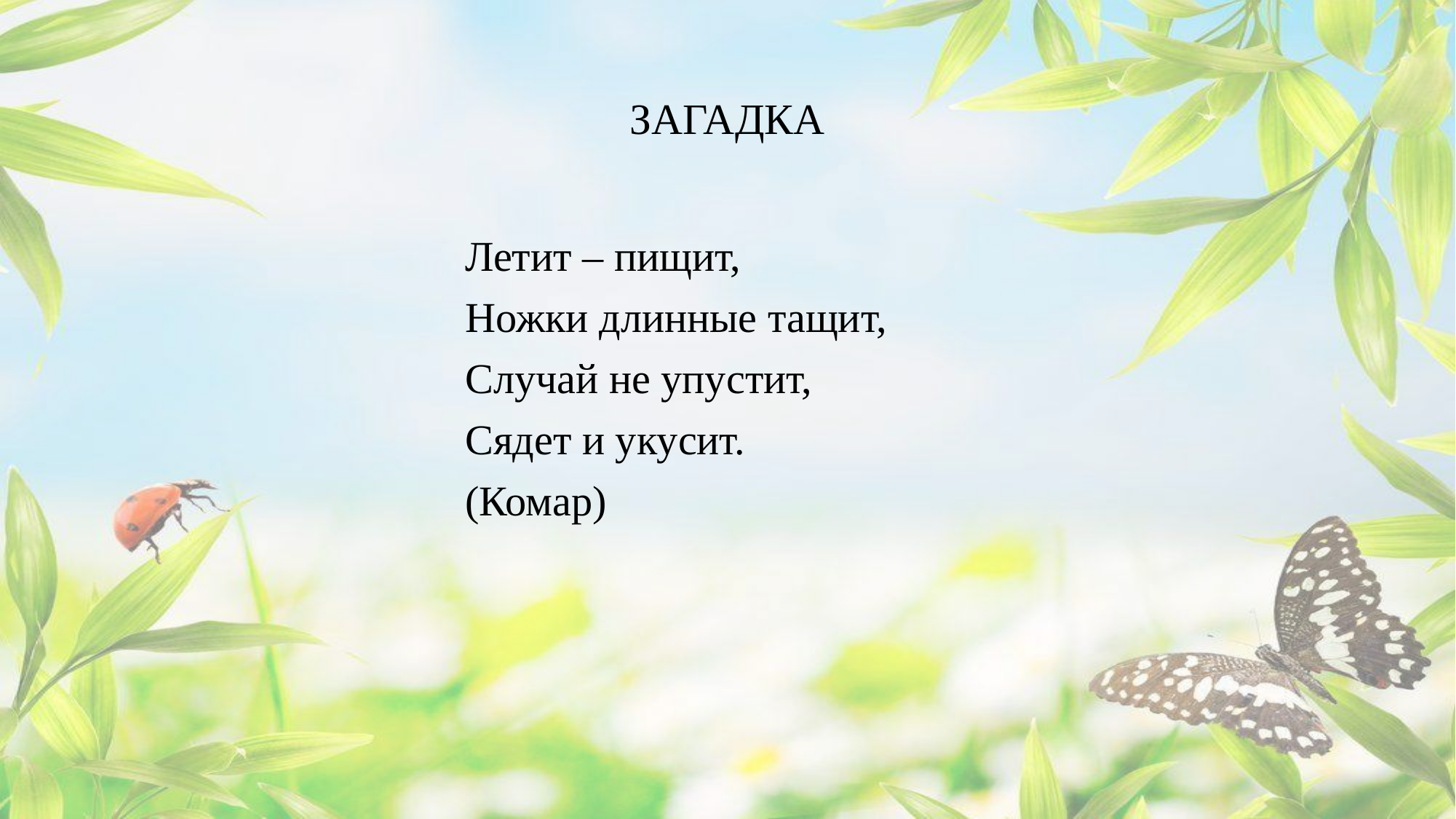

# ЗАГАДКА
Летит – пищит,
Ножки длинные тащит,
Случай не упустит,
Сядет и укусит.
(Комар)